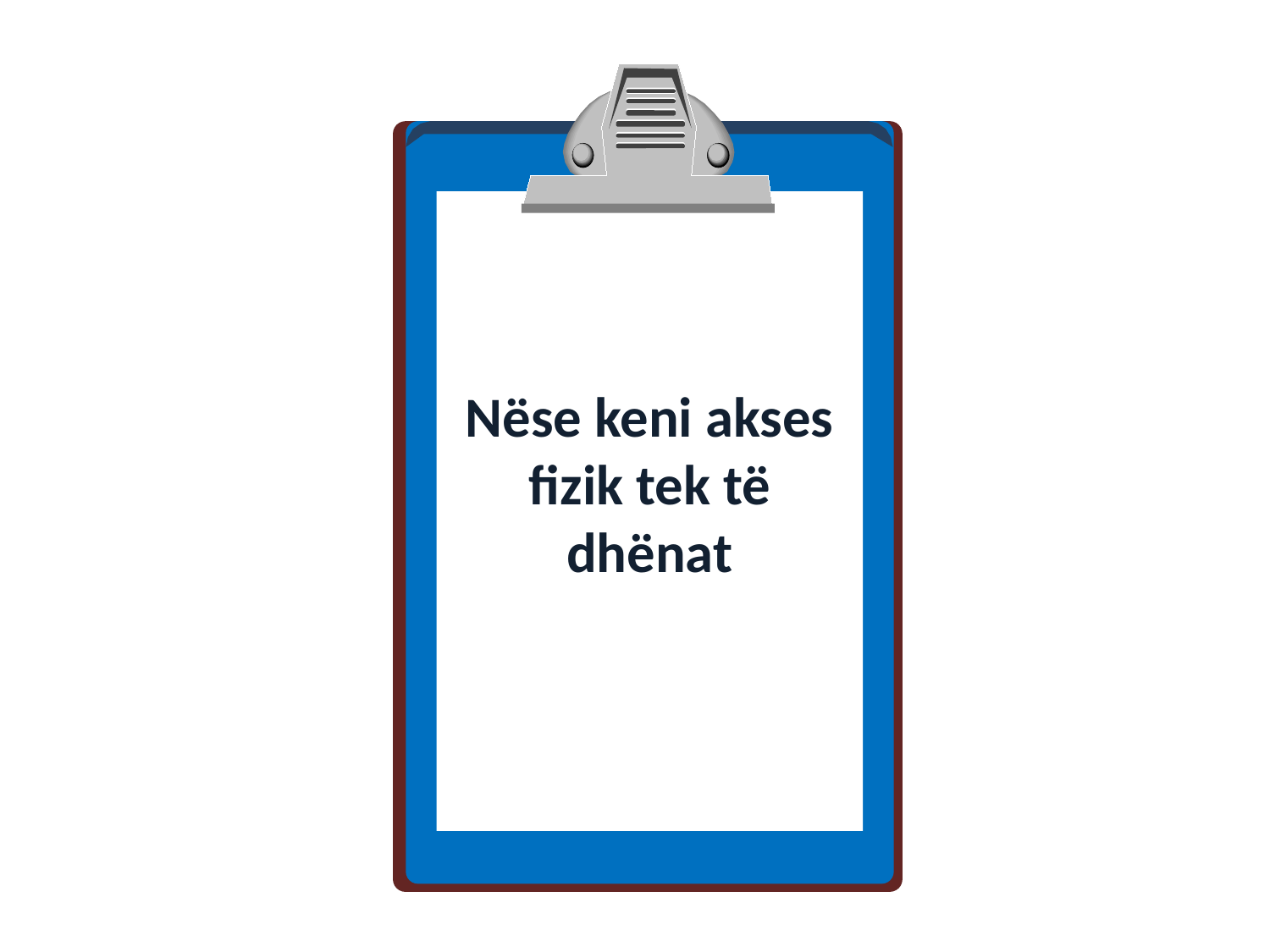

Nëse keni akses fizik tek të dhënat